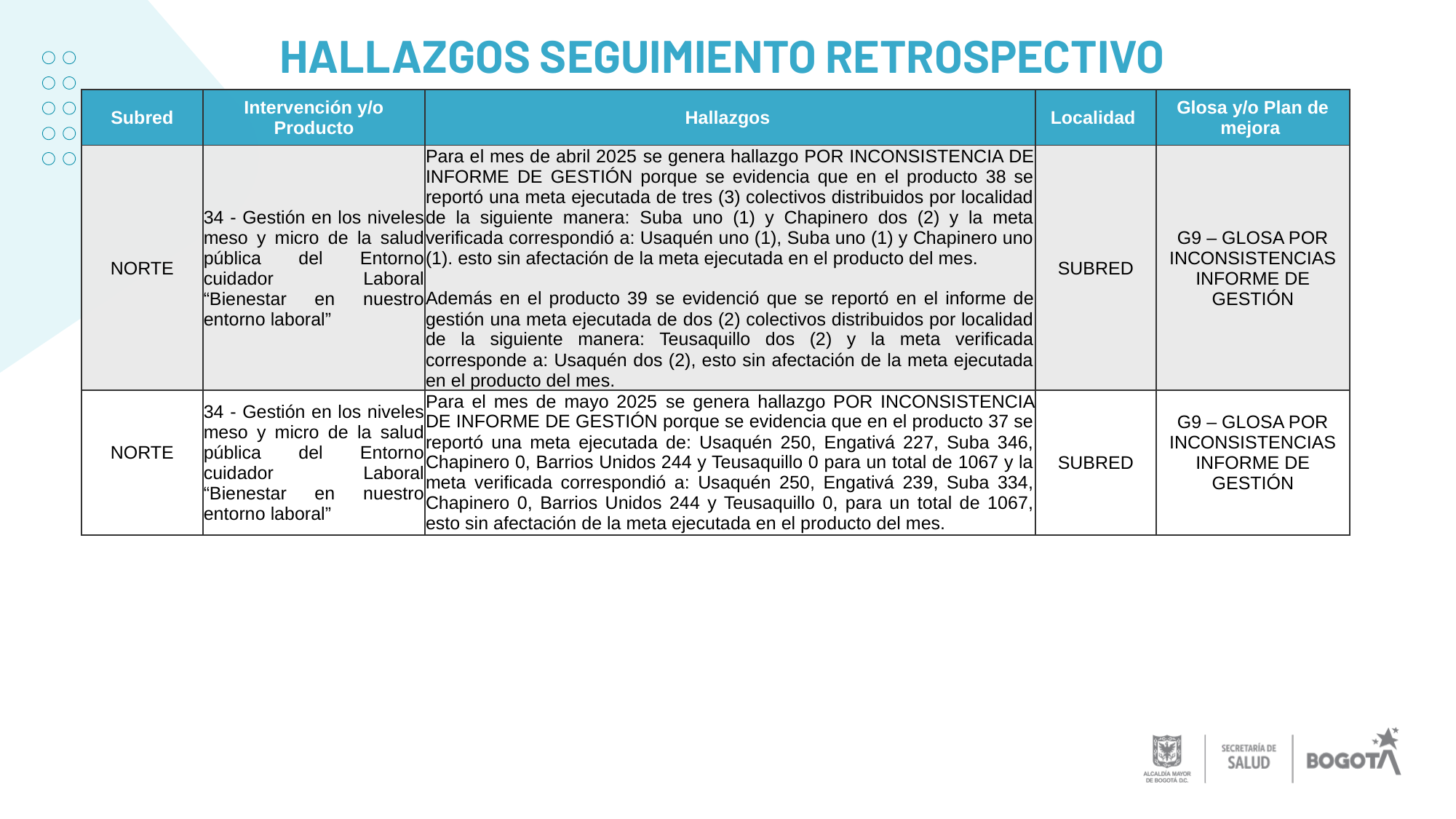

# HALLAZGOS SEGUIMIENTO RETROSPECTIVO
| Subred | Intervención y/o Producto | Hallazgos | Localidad | Glosa y/o Plan de mejora |
| --- | --- | --- | --- | --- |
| NORTE | 34 - Gestión en los niveles meso y micro de la salud pública del Entorno cuidador Laboral “Bienestar en nuestro entorno laboral” | Para el mes de abril 2025 se genera hallazgo POR INCONSISTENCIA DE INFORME DE GESTIÓN porque se evidencia que en el producto 38 se reportó una meta ejecutada de tres (3) colectivos distribuidos por localidad de la siguiente manera: Suba uno (1) y Chapinero dos (2) y la meta verificada correspondió a: Usaquén uno (1), Suba uno (1) y Chapinero uno (1). esto sin afectación de la meta ejecutada en el producto del mes. Además en el producto 39 se evidenció que se reportó en el informe de gestión una meta ejecutada de dos (2) colectivos distribuidos por localidad de la siguiente manera: Teusaquillo dos (2) y la meta verificada corresponde a: Usaquén dos (2), esto sin afectación de la meta ejecutada en el producto del mes. | SUBRED | G9 – GLOSA POR INCONSISTENCIAS INFORME DE GESTIÓN |
| NORTE | 34 - Gestión en los niveles meso y micro de la salud pública del Entorno cuidador Laboral “Bienestar en nuestro entorno laboral” | Para el mes de mayo 2025 se genera hallazgo POR INCONSISTENCIA DE INFORME DE GESTIÓN porque se evidencia que en el producto 37 se reportó una meta ejecutada de: Usaquén 250, Engativá 227, Suba 346, Chapinero 0, Barrios Unidos 244 y Teusaquillo 0 para un total de 1067 y la meta verificada correspondió a: Usaquén 250, Engativá 239, Suba 334, Chapinero 0, Barrios Unidos 244 y Teusaquillo 0, para un total de 1067, esto sin afectación de la meta ejecutada en el producto del mes. | SUBRED | G9 – GLOSA POR INCONSISTENCIAS INFORME DE GESTIÓN |